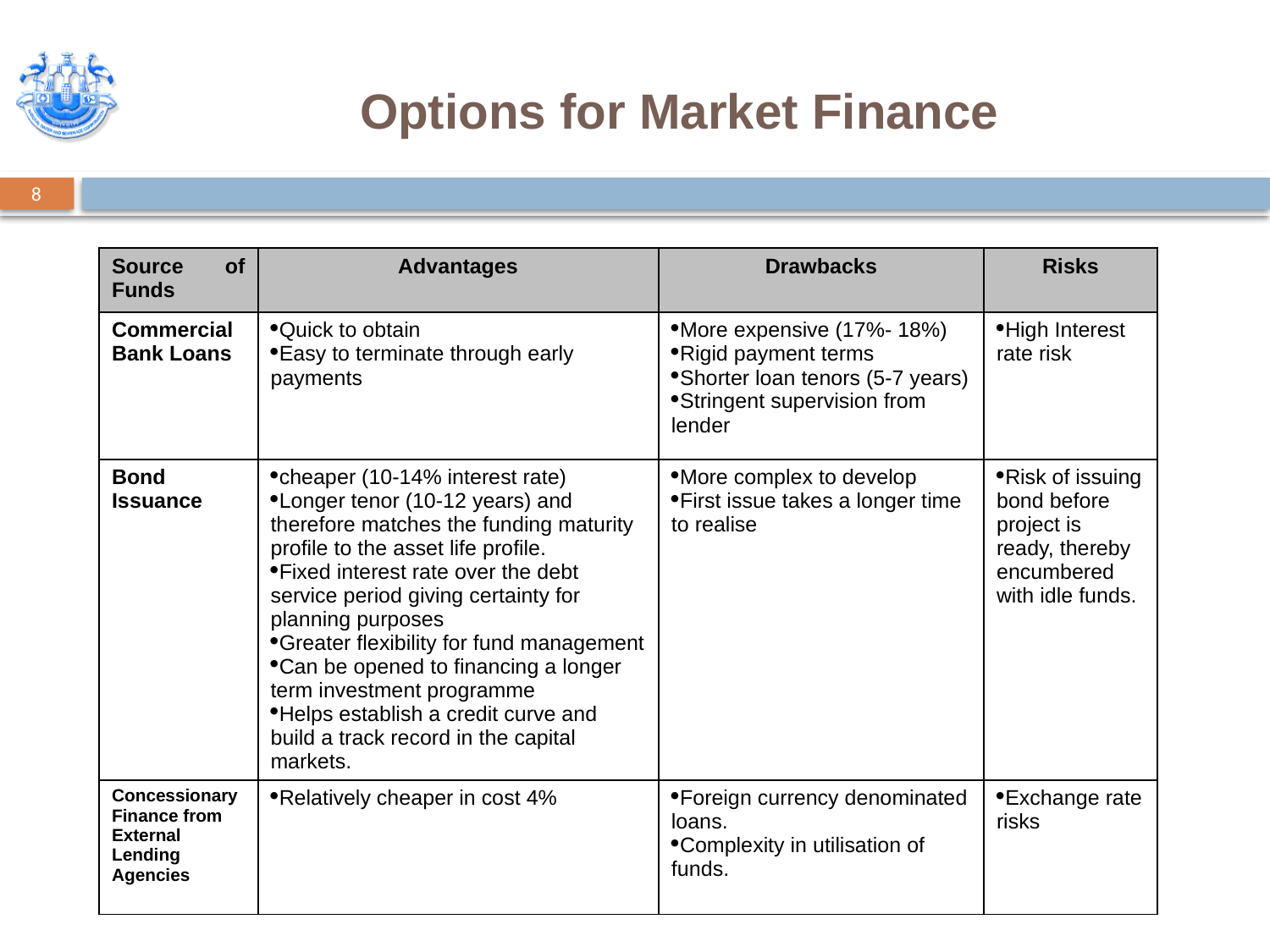

# Options for Market Finance
8
| Source of Funds | Advantages | Drawbacks | Risks |
| --- | --- | --- | --- |
| Commercial Bank Loans | Quick to obtain Easy to terminate through early payments | More expensive (17%- 18%) Rigid payment terms Shorter loan tenors (5-7 years) Stringent supervision from lender | High Interest rate risk |
| Bond Issuance | cheaper (10-14% interest rate) Longer tenor (10-12 years) and therefore matches the funding maturity profile to the asset life profile. Fixed interest rate over the debt service period giving certainty for planning purposes Greater flexibility for fund management Can be opened to financing a longer term investment programme Helps establish a credit curve and build a track record in the capital markets. | More complex to develop First issue takes a longer time to realise | Risk of issuing bond before project is ready, thereby encumbered with idle funds. |
| Concessionary Finance from External Lending Agencies | Relatively cheaper in cost 4% | Foreign currency denominated loans. Complexity in utilisation of funds. | Exchange rate risks |